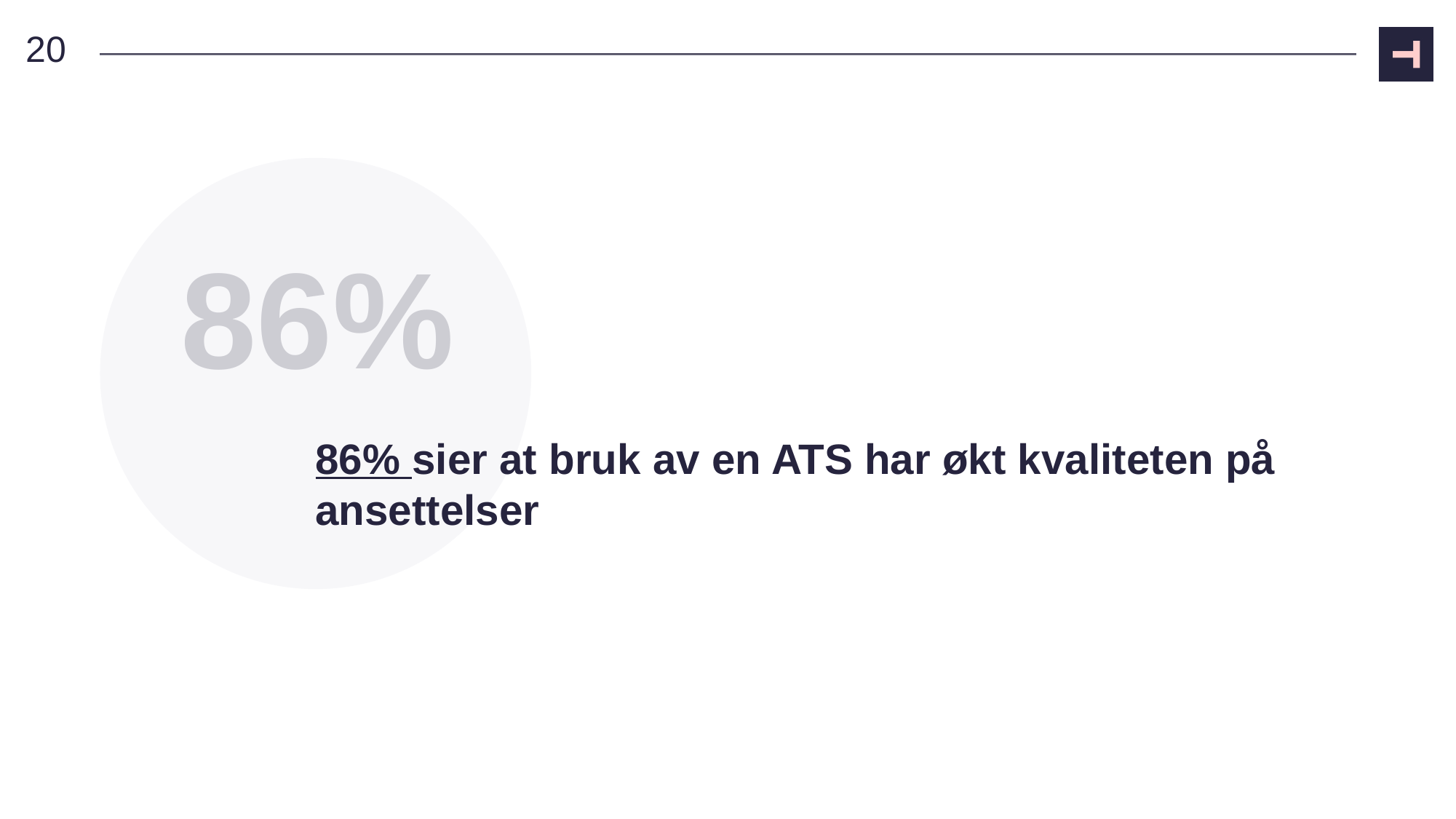

20

86%
# 86% sier at bruk av en ATS har økt kvaliteten på ansettelser